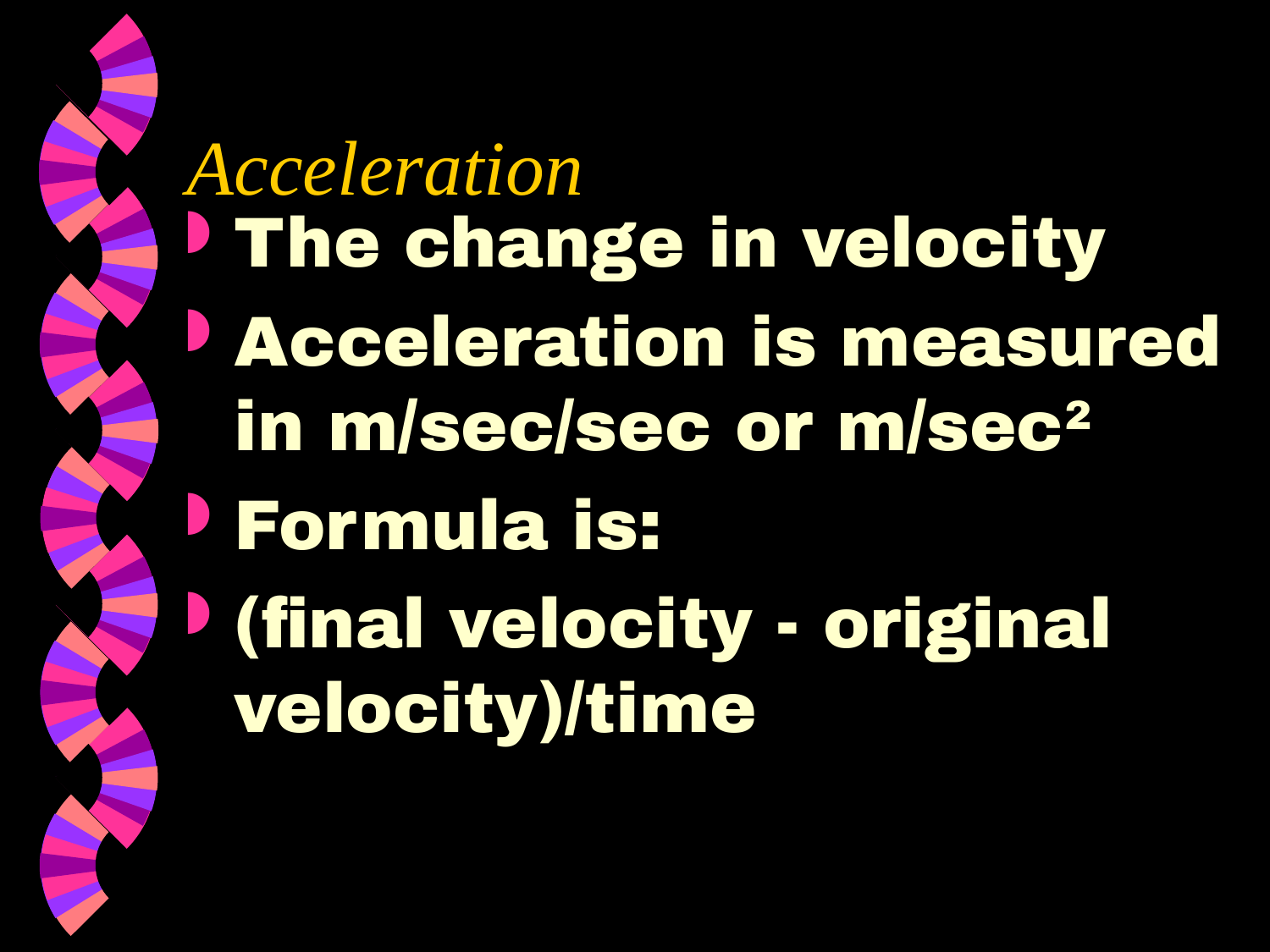

# Acceleration
The change in velocity
Acceleration is measured in m/sec/sec or m/sec2
Formula is:
(final velocity - original velocity)/time